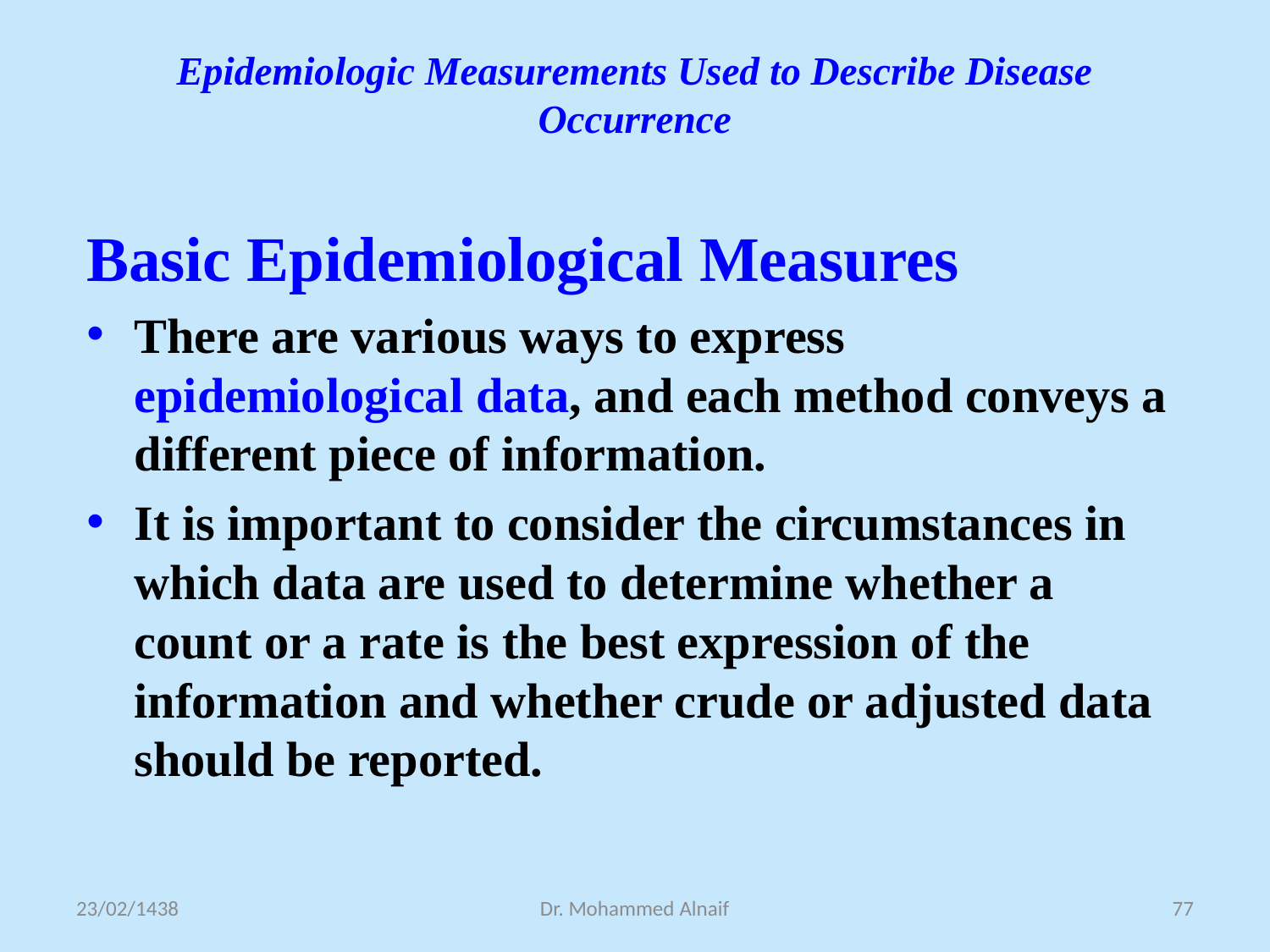

# Epidemiologic Measurements Used to Describe Disease Occurrence
Basic Epidemiological Measures
There are various ways to express epidemiological data, and each method conveys a different piece of information.
It is important to consider the circumstances in which data are used to determine whether a count or a rate is the best expression of the information and whether crude or adjusted data should be reported.
23/02/1438
Dr. Mohammed Alnaif
77